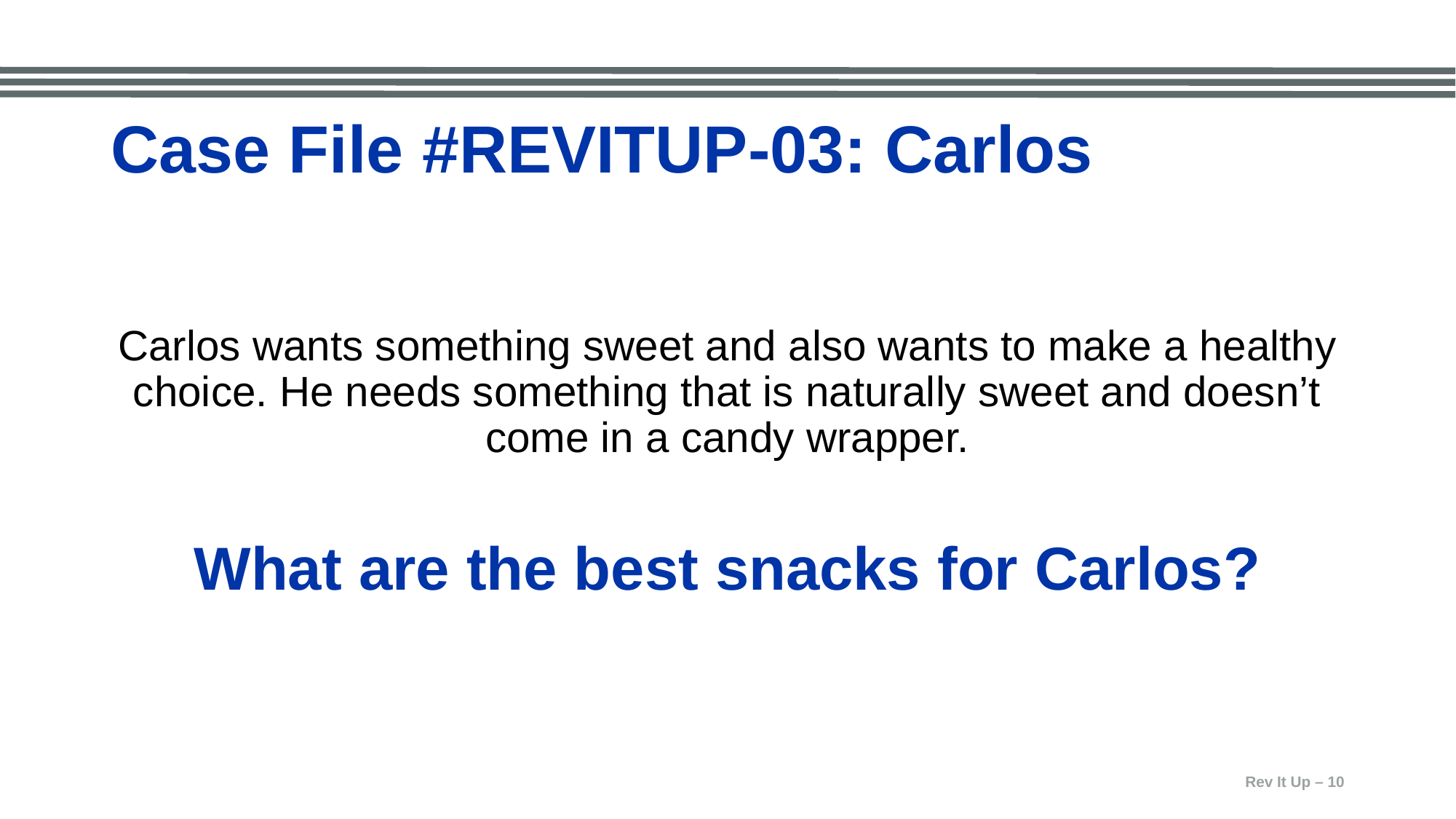

# Case File #REVITUP-03: Carlos
Carlos wants something sweet and also wants to make a healthy choice. He needs something that is naturally sweet and doesn’t come in a candy wrapper.

What are the best snacks for Carlos?
Rev It Up – 10